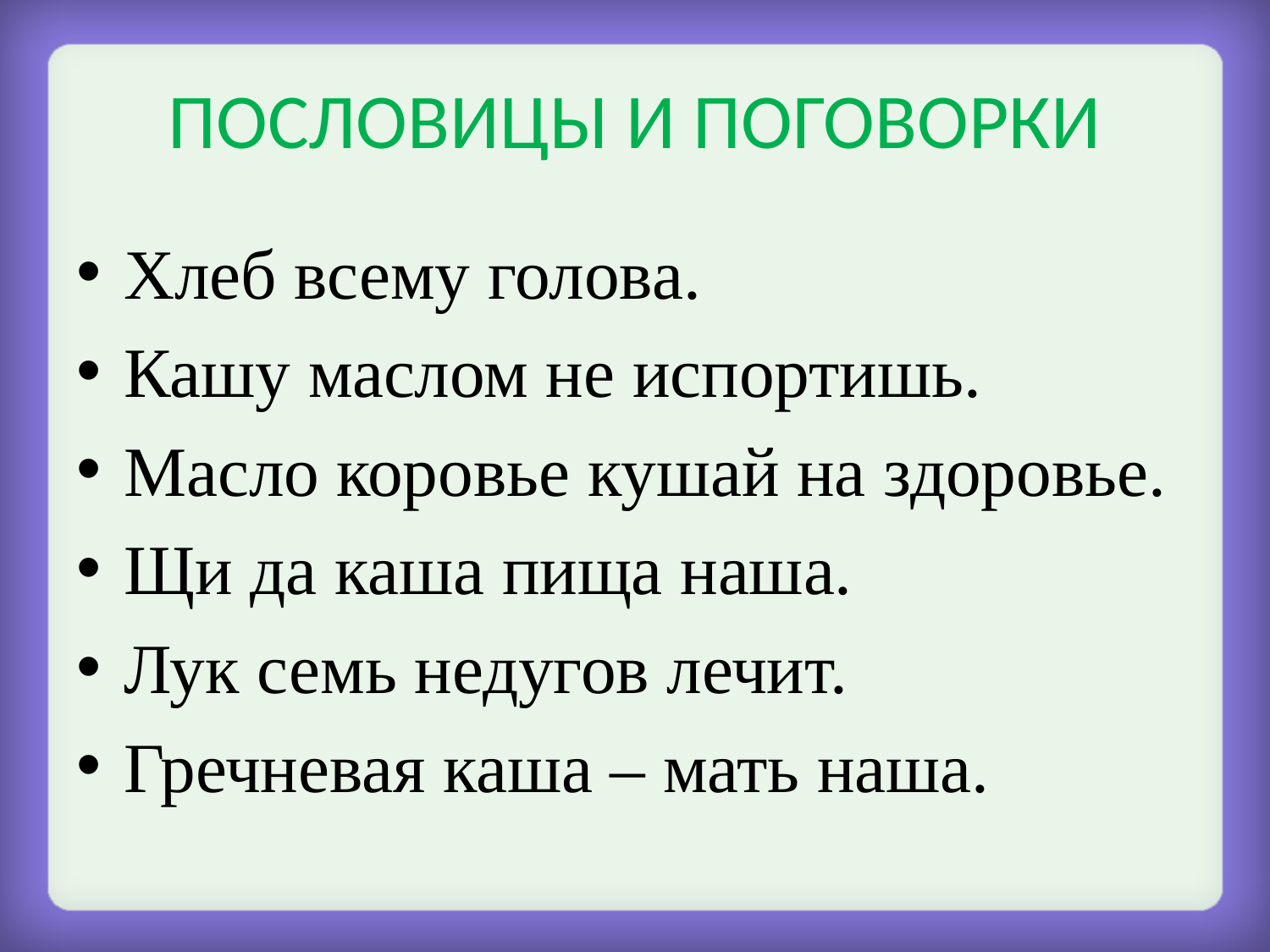

# ПОСЛОВИЦЫ И ПОГОВОРКИ
Хлеб всему голова.
Кашу маслом не испортишь.
Масло коровье кушай на здоровье.
Щи да каша пища наша.
Лук семь недугов лечит.
Гречневая каша – мать наша.